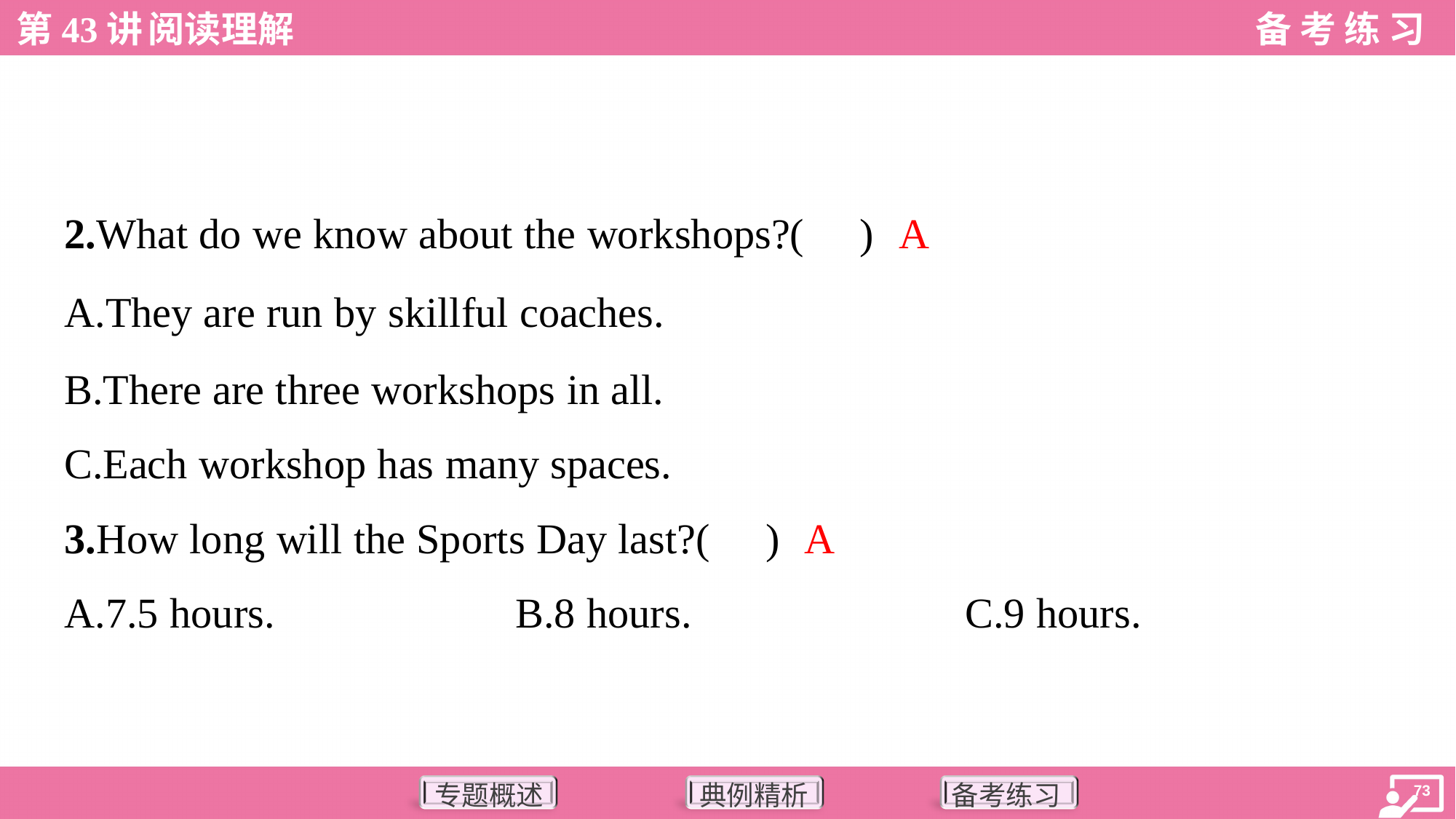

A
2.What do we know about the workshops?(     )
A.They are run by skillful coaches.
B.There are three workshops in all.
C.Each workshop has many spaces.
A
3.How long will the Sports Day last?(     )
A.7.5 hours.	B.8 hours.	C.9 hours.